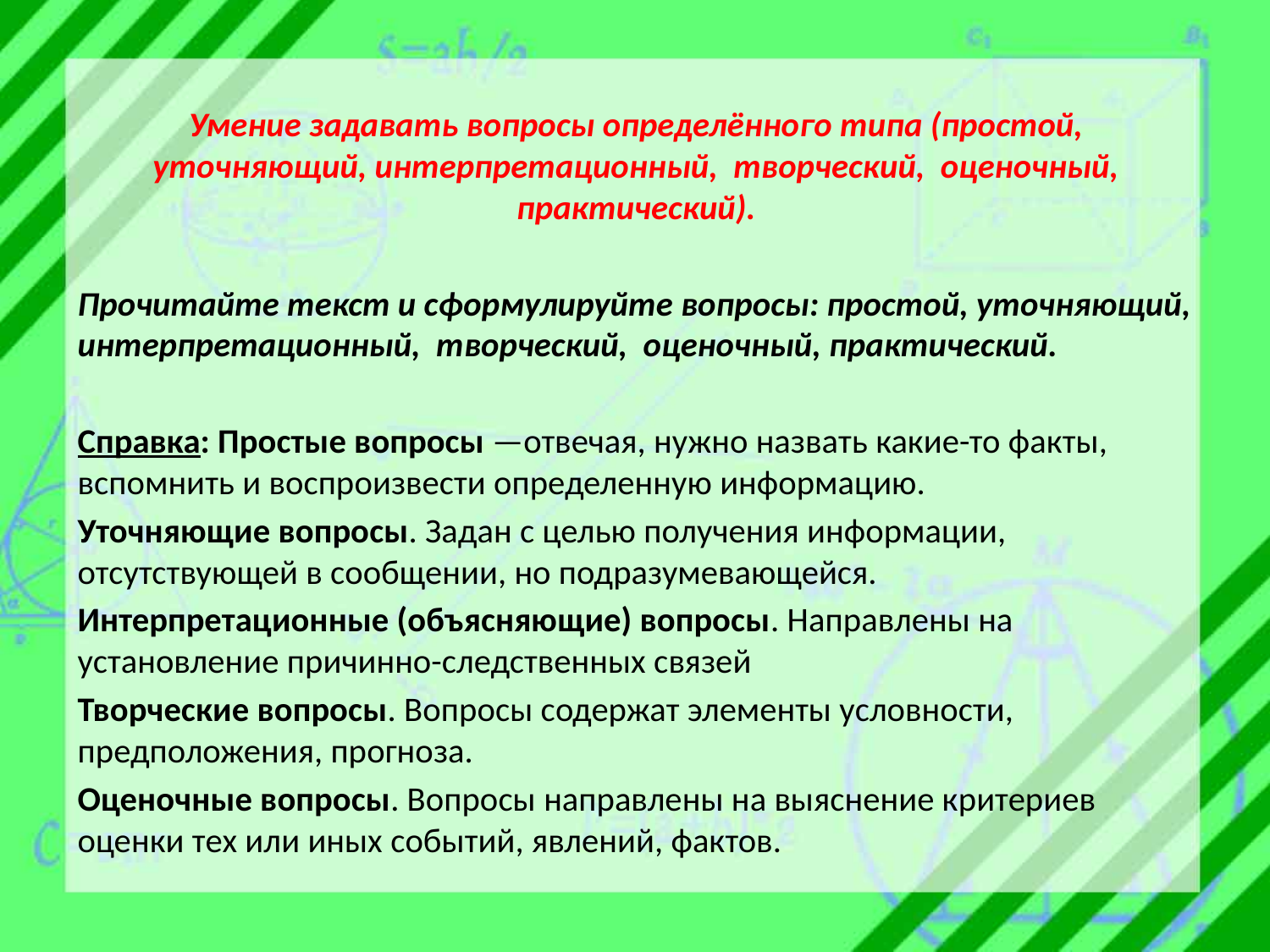

Умение задавать вопросы определённого типа (простой, уточняющий, интерпретационный,  творческий,  оценочный, практический).

Прочитайте текст и сформулируйте вопросы: простой, уточняющий, интерпретационный,  творческий,  оценочный, практический.

Справка: Простые вопросы —отвечая, нужно назвать какие-то факты, вспомнить и воспроизвести определенную информацию.
Уточняющие вопросы. Задан с целью получения информации, отсутствующей в сообщении, но подразумевающейся.
Интерпретационные (объясняющие) вопросы. Направлены на установление причинно-следственных связей
Творческие вопросы. Вопросы содержат элементы условности, предположения, прогноза.
Оценочные вопросы. Вопросы направлены на выяснение критериев оценки тех или иных событий, явлений, фактов.